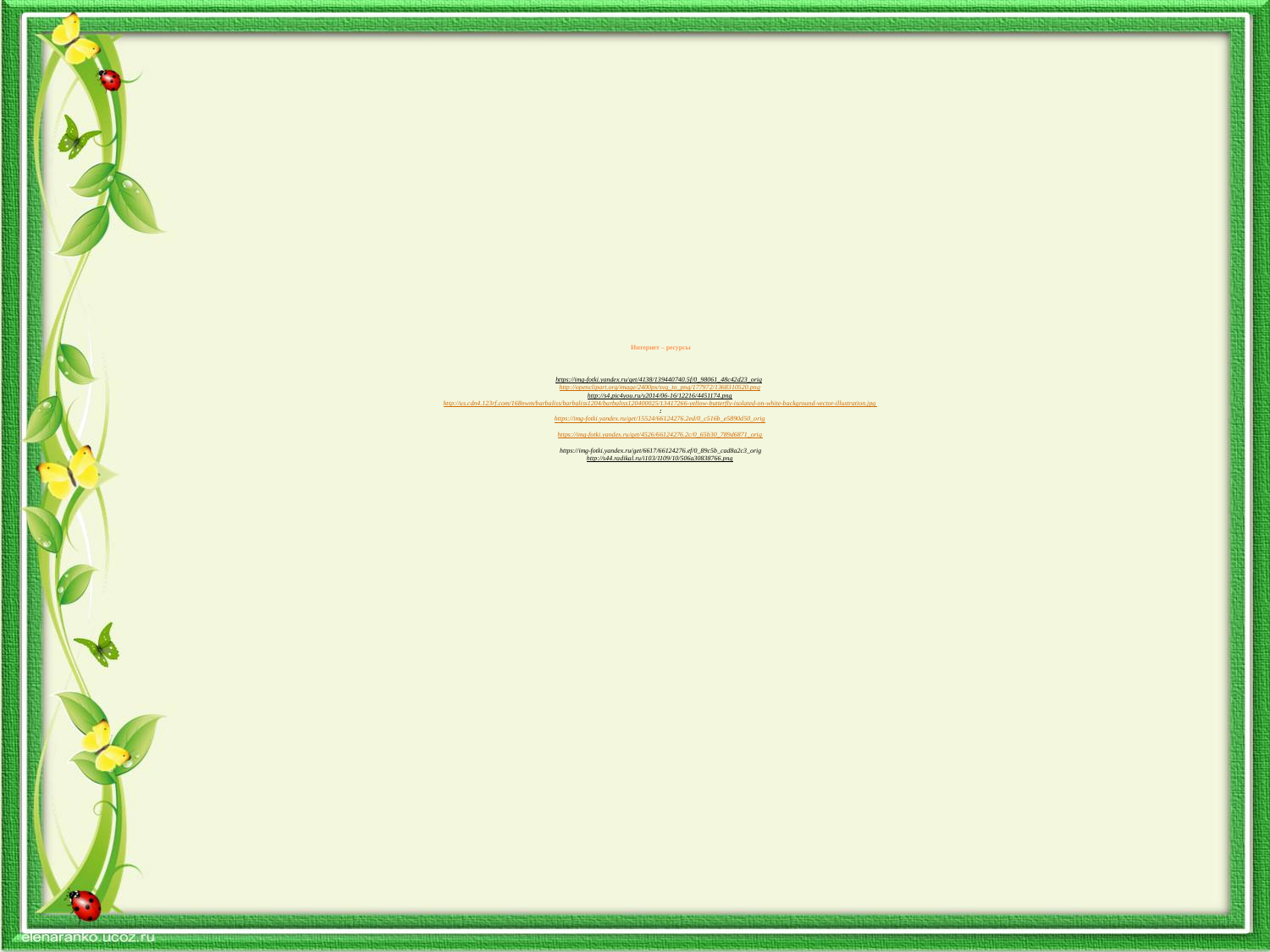

# Интернет – ресурсы https://img-fotki.yandex.ru/get/4138/139440740.5f/0_98061_48c42d23_orig http://openclipart.org/image/2400px/svg_to_png/177972/1368310520.png http://s4.pic4you.ru/y2014/06-16/12216/4451174.png http://us.cdn4.123rf.com/168nwm/barbaliss/barbaliss1204/barbaliss120400025/13417266-yellow-butterfly-isolated-on-white-background-vector-illustration.jpg : https://img-fotki.yandex.ru/get/15524/66124276.2ed/0_c516b_e5890d50_orig https://img-fotki.yandex.ru/get/4526/66124276.2c/0_65b30_789d6871_orig https://img-fotki.yandex.ru/get/6617/66124276.ef/0_89c5b_cad8a2c3_orig http://s44.radikal.ru/i103/1109/10/506a30838766.png